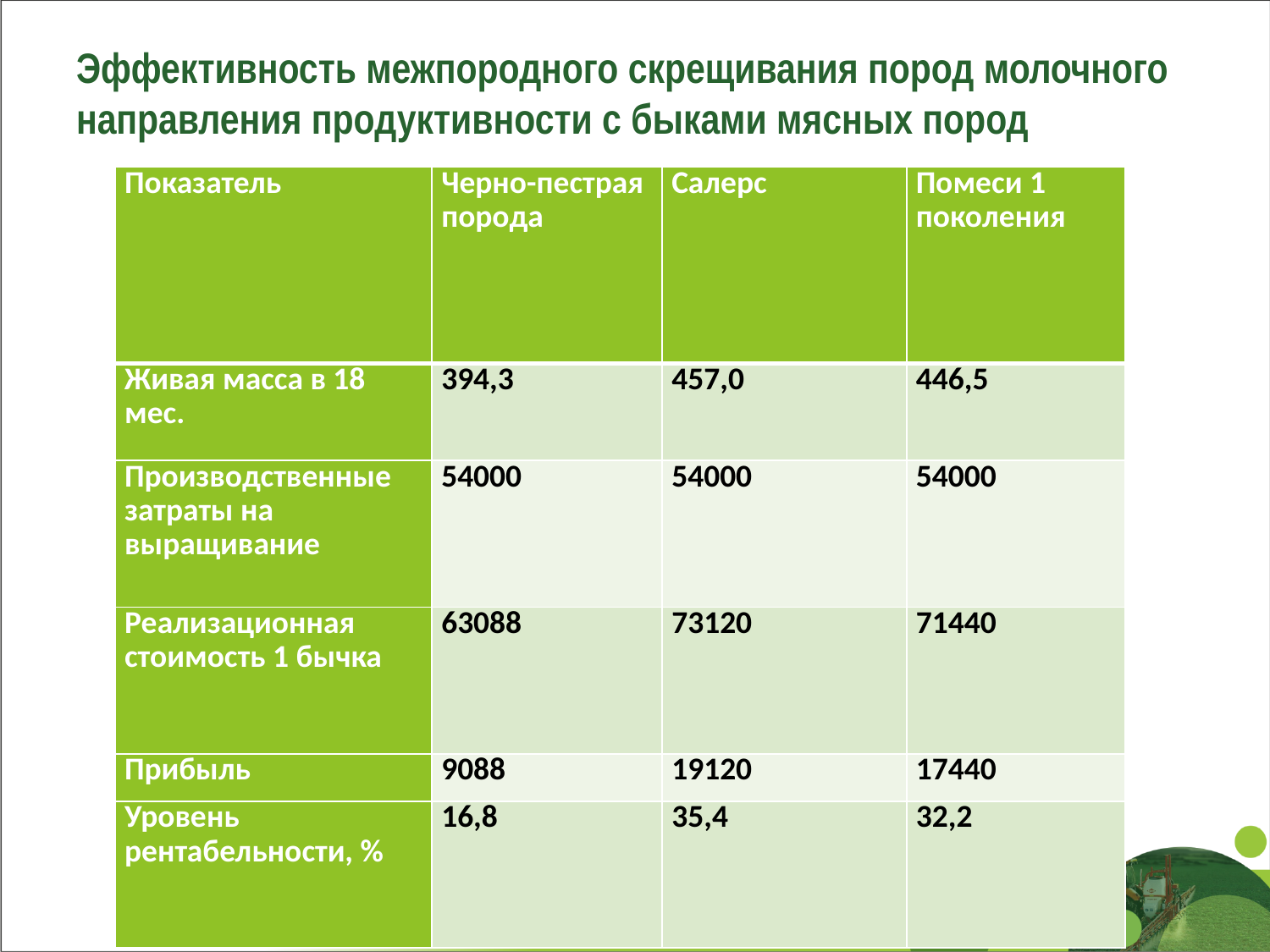

# Эффективность межпородного скрещивания пород молочного направления продуктивности с быками мясных пород
| Показатель | Черно-пестрая порода | Салерс | Помеси 1 поколения |
| --- | --- | --- | --- |
| Живая масса в 18 мес. | 394,3 | 457,0 | 446,5 |
| Производственные затраты на выращивание | 54000 | 54000 | 54000 |
| Реализационная стоимость 1 бычка | 63088 | 73120 | 71440 |
| Прибыль | 9088 | 19120 | 17440 |
| Уровень рентабельности, % | 16,8 | 35,4 | 32,2 |